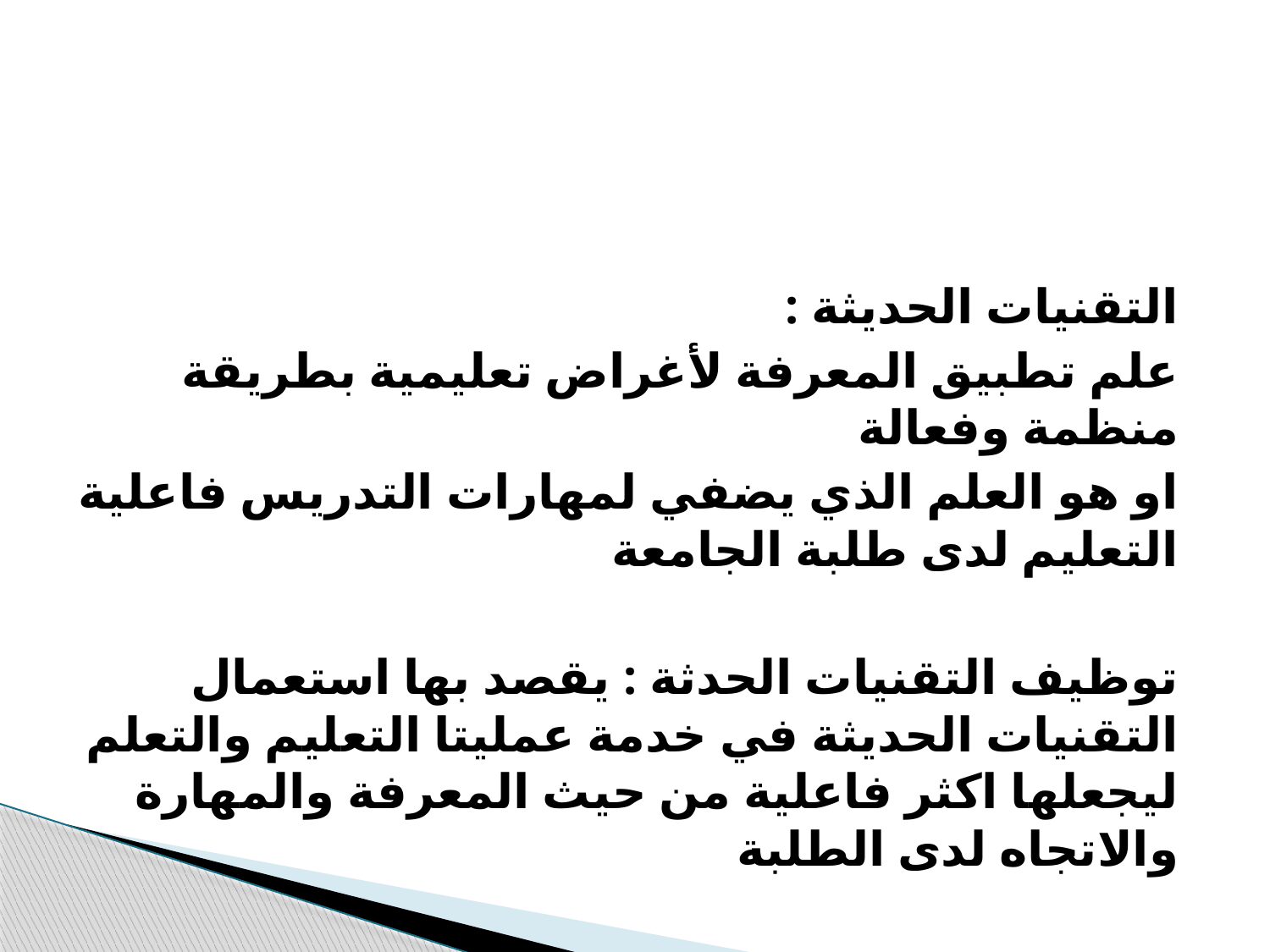

#

التقنيات الحديثة :
علم تطبيق المعرفة لأغراض تعليمية بطريقة منظمة وفعالة
او هو العلم الذي يضفي لمهارات التدريس فاعلية التعليم لدى طلبة الجامعة

توظيف التقنيات الحدثة : يقصد بها استعمال التقنيات الحديثة في خدمة عمليتا التعليم والتعلم ليجعلها اكثر فاعلية من حيث المعرفة والمهارة والاتجاه لدى الطلبة